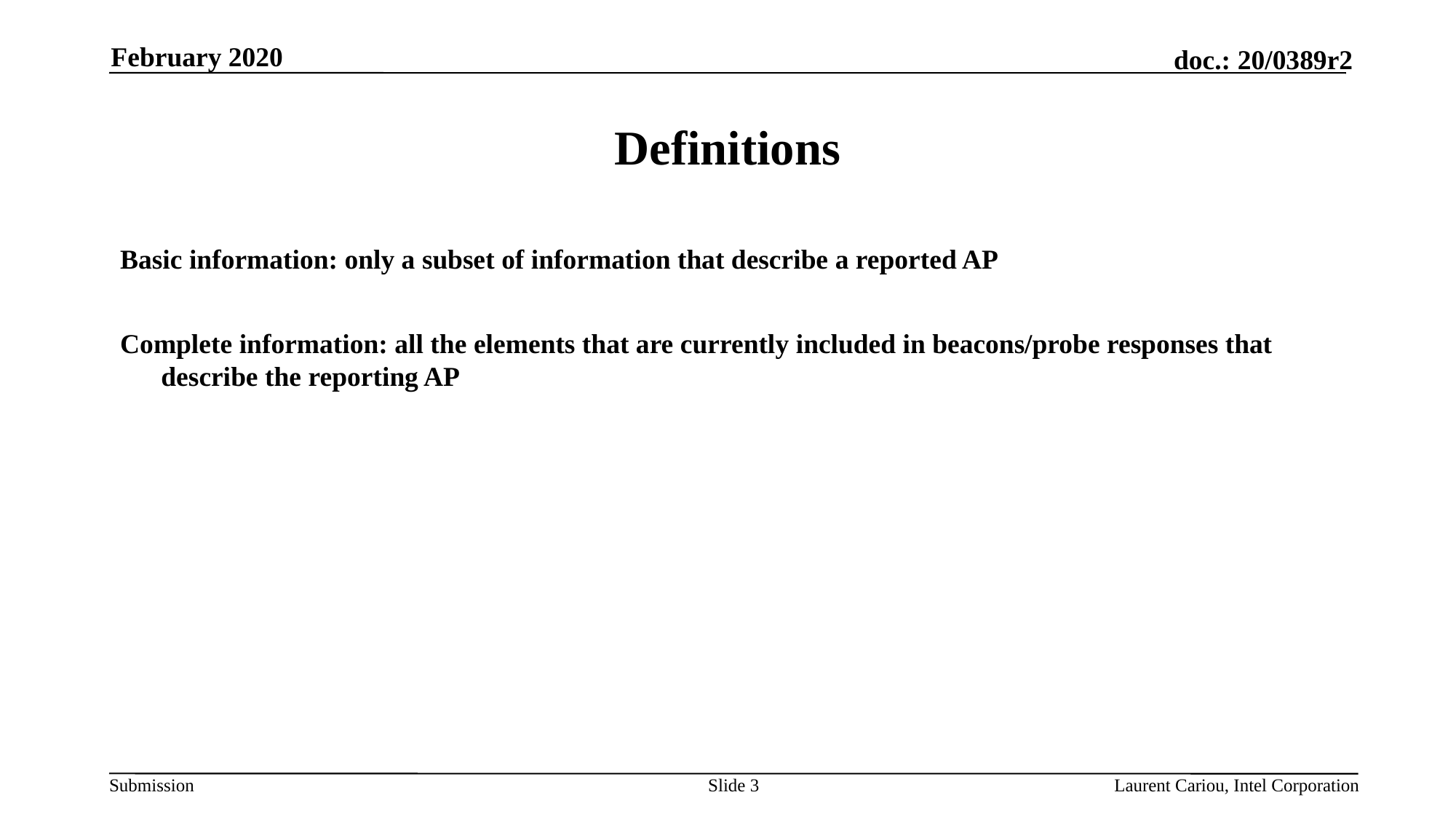

February 2020
# Definitions
Basic information: only a subset of information that describe a reported AP

Complete information: all the elements that are currently included in beacons/probe responses that describe the reporting AP
Slide 3
Laurent Cariou, Intel Corporation